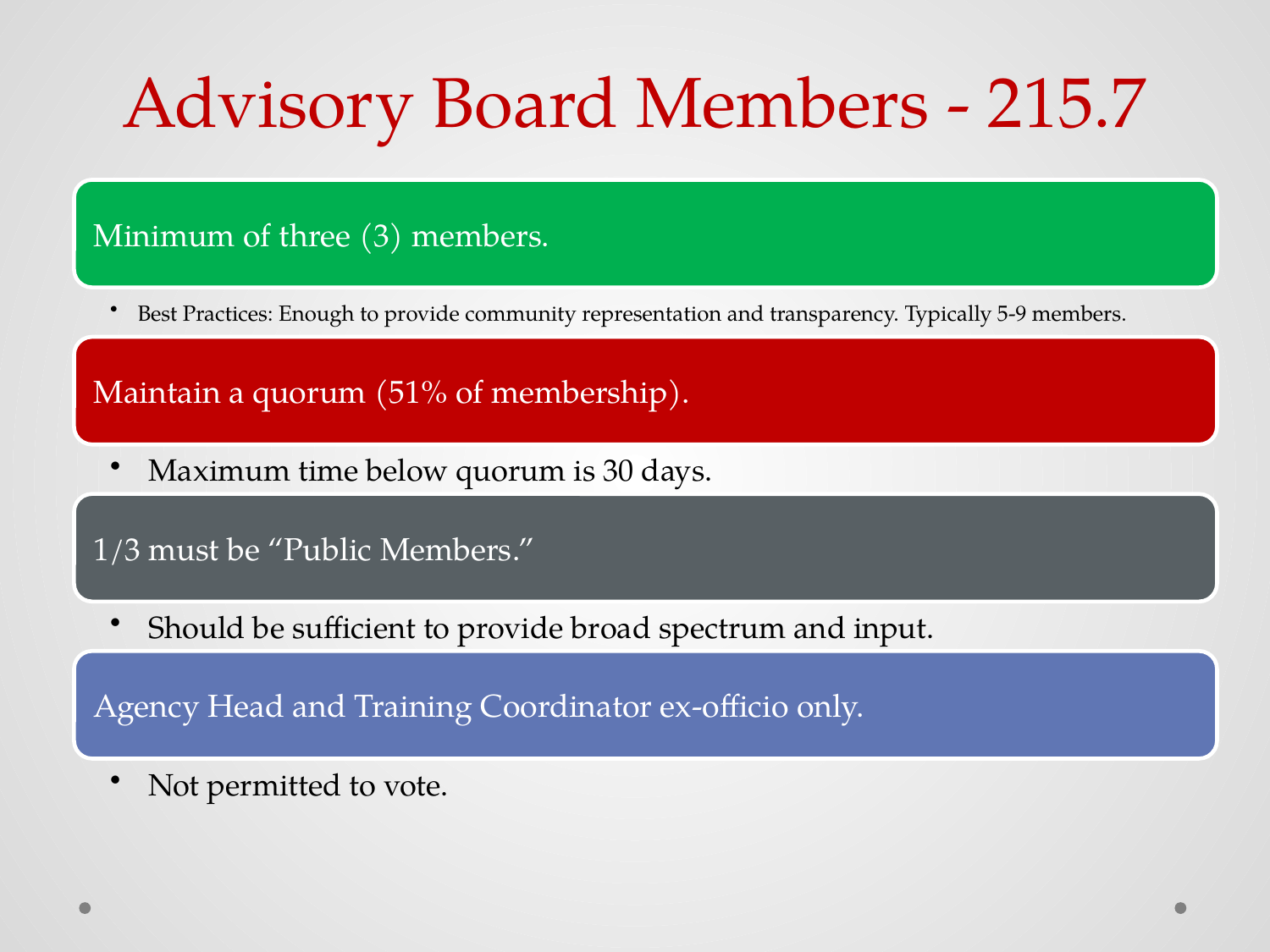

# Advisory Board Members - 215.7
Minimum of three (3) members.
Best Practices: Enough to provide community representation and transparency. Typically 5-9 members.
Maintain a quorum (51% of membership).
Maximum time below quorum is 30 days.
1/3 must be “Public Members.”
Should be sufficient to provide broad spectrum and input.
Agency Head and Training Coordinator ex-officio only.
Not permitted to vote.